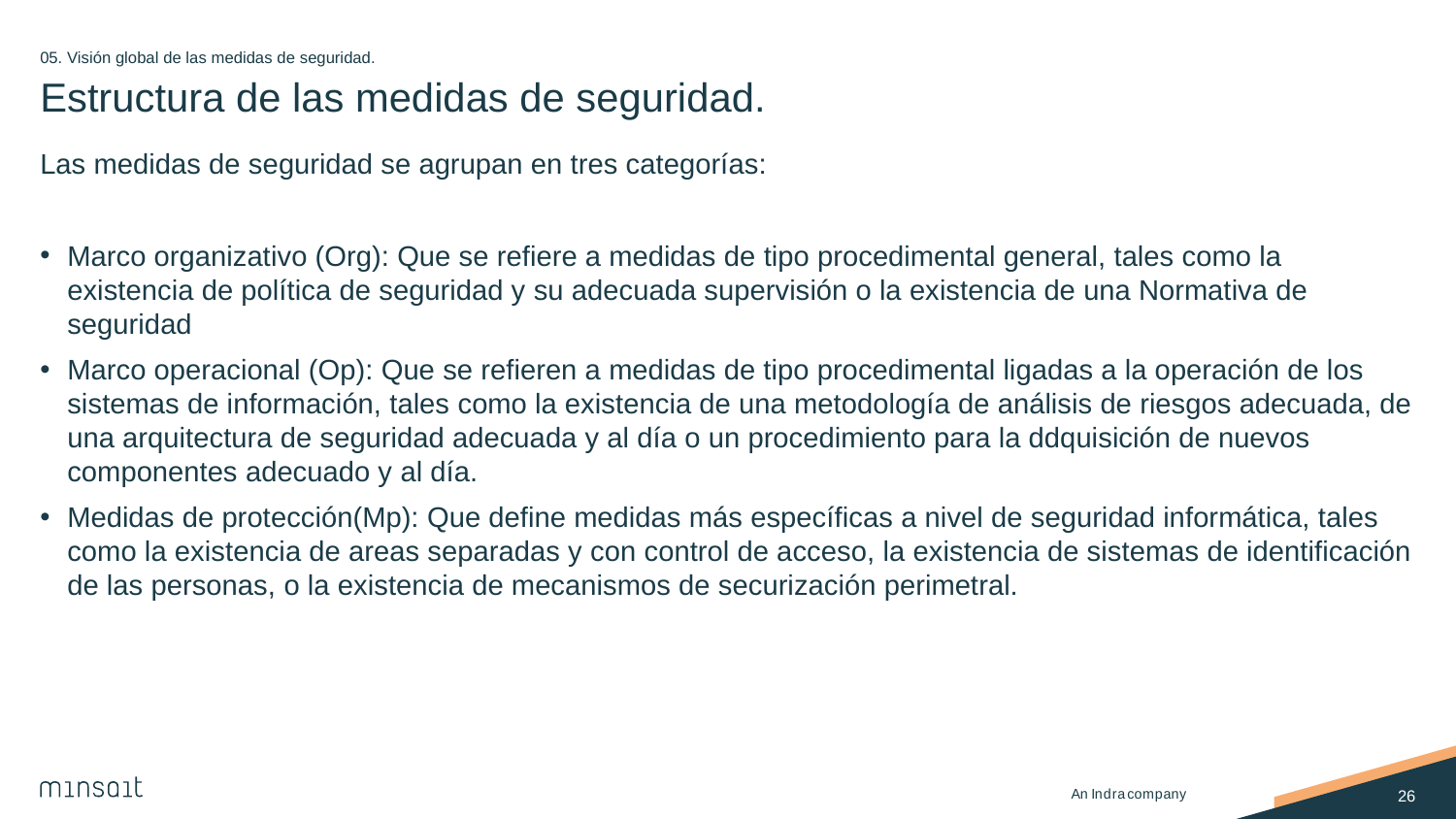

05. Visión global de las medidas de seguridad.
# Estructura de las medidas de seguridad.
Las medidas de seguridad se agrupan en tres categorías:

Marco organizativo (Org): Que se refiere a medidas de tipo procedimental general, tales como la existencia de política de seguridad y su adecuada supervisión o la existencia de una Normativa de seguridad
Marco operacional (Op): Que se refieren a medidas de tipo procedimental ligadas a la operación de los sistemas de información, tales como la existencia de una metodología de análisis de riesgos adecuada, de una arquitectura de seguridad adecuada y al día o un procedimiento para la ddquisición de nuevos componentes adecuado y al día.
Medidas de protección(Mp): Que define medidas más específicas a nivel de seguridad informática, tales como la existencia de areas separadas y con control de acceso, la existencia de sistemas de identificación de las personas, o la existencia de mecanismos de securización perimetral.